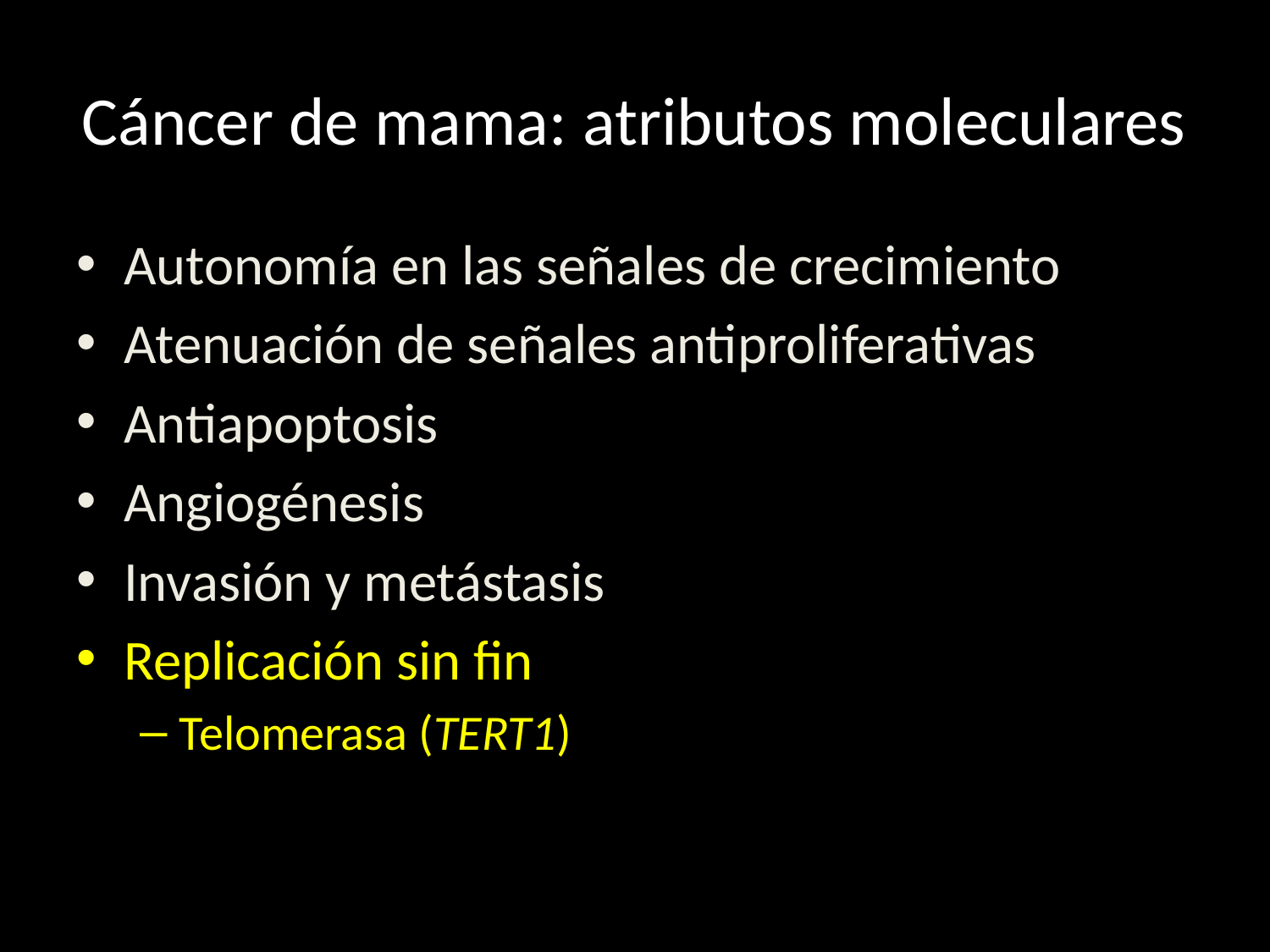

# Cáncer de mama: atributos moleculares
Autonomía en las señales de crecimiento
Atenuación de señales antiproliferativas
Antiapoptosis
Angiogénesis
Invasión y metástasis
Replicación sin fin
Telomerasa (TERT1)